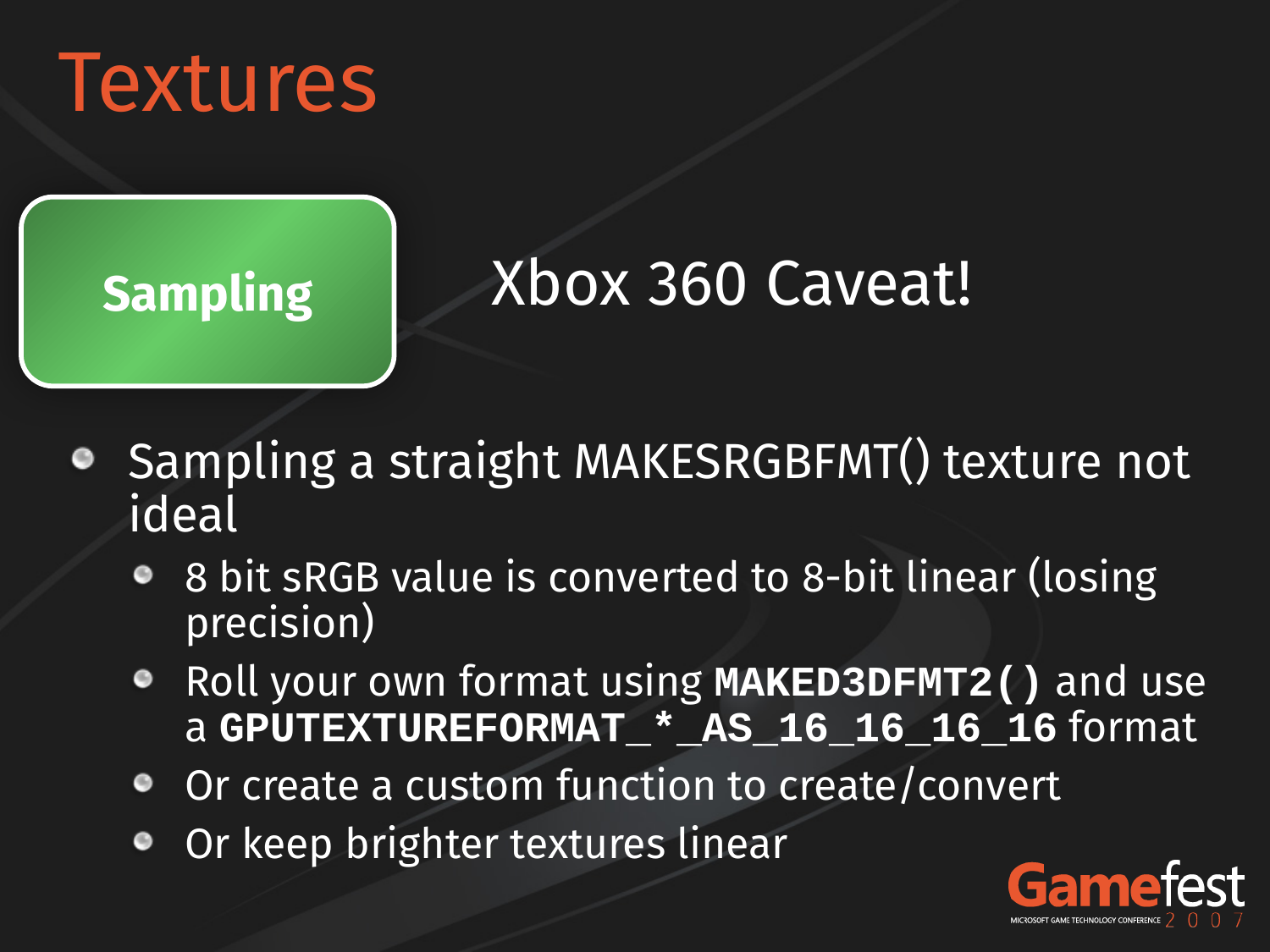

# Textures
Sampling
Xbox 360 Caveat!
Sampling a straight MAKESRGBFMT() texture not ideal
8 bit sRGB value is converted to 8-bit linear (losing precision)
Roll your own format using MAKED3DFMT2() and use a GPUTEXTUREFORMAT_*_AS_16_16_16_16 format
Or create a custom function to create/convert
Or keep brighter textures linear